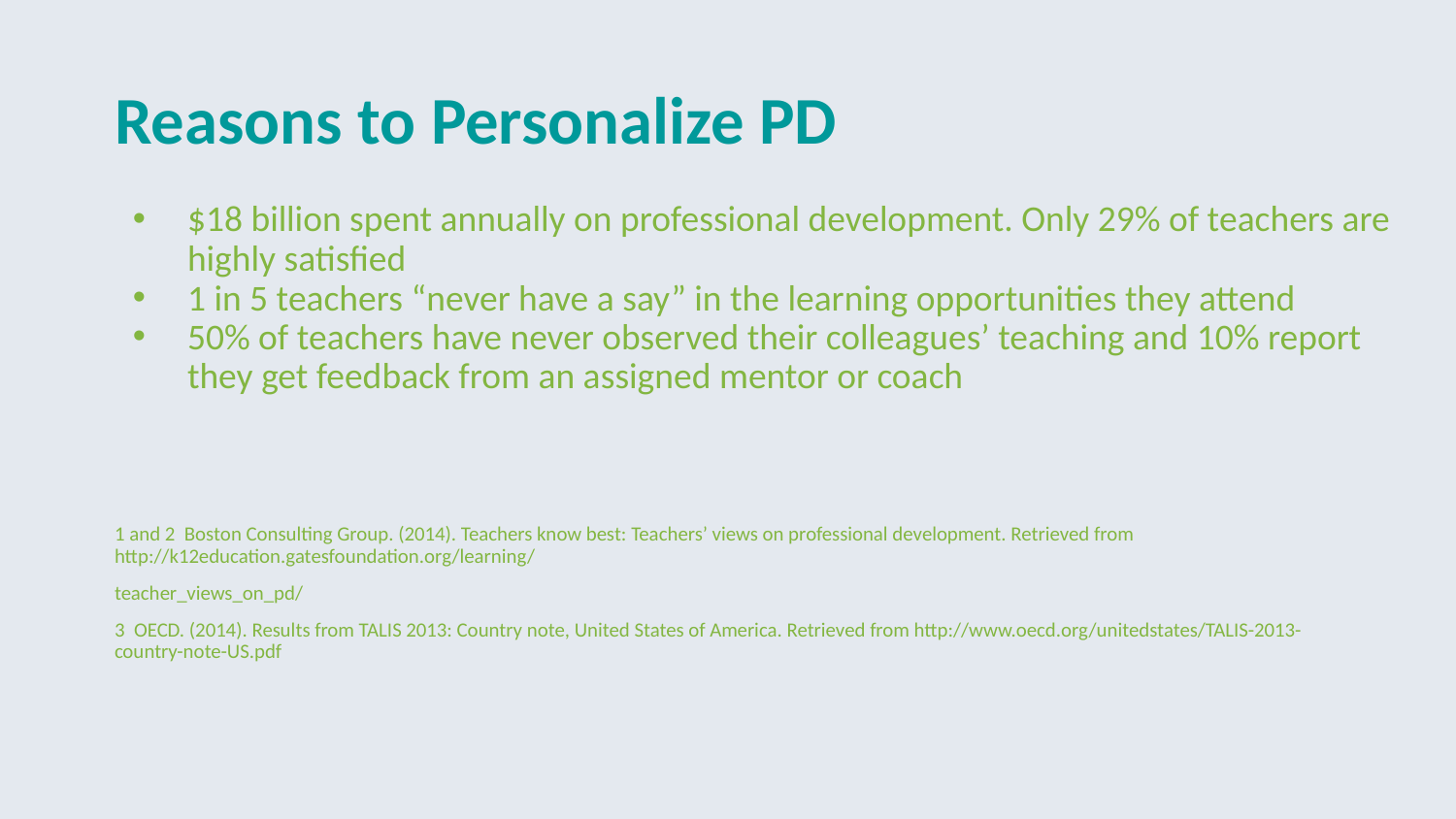

# Reasons to Personalize PD
$18 billion spent annually on professional development. Only 29% of teachers are highly satisfied
1 in 5 teachers “never have a say” in the learning opportunities they attend
50% of teachers have never observed their colleagues’ teaching and 10% report they get feedback from an assigned mentor or coach

1 and 2  Boston Consulting Group. (2014). Teachers know best: Teachers’ views on professional development. Retrieved from http://k12education.gatesfoundation.org/learning/
teacher_views_on_pd/
3  OECD. (2014). Results from TALIS 2013: Country note, United States of America. Retrieved from http://www.oecd.org/unitedstates/TALIS-2013-country-note-US.pdf